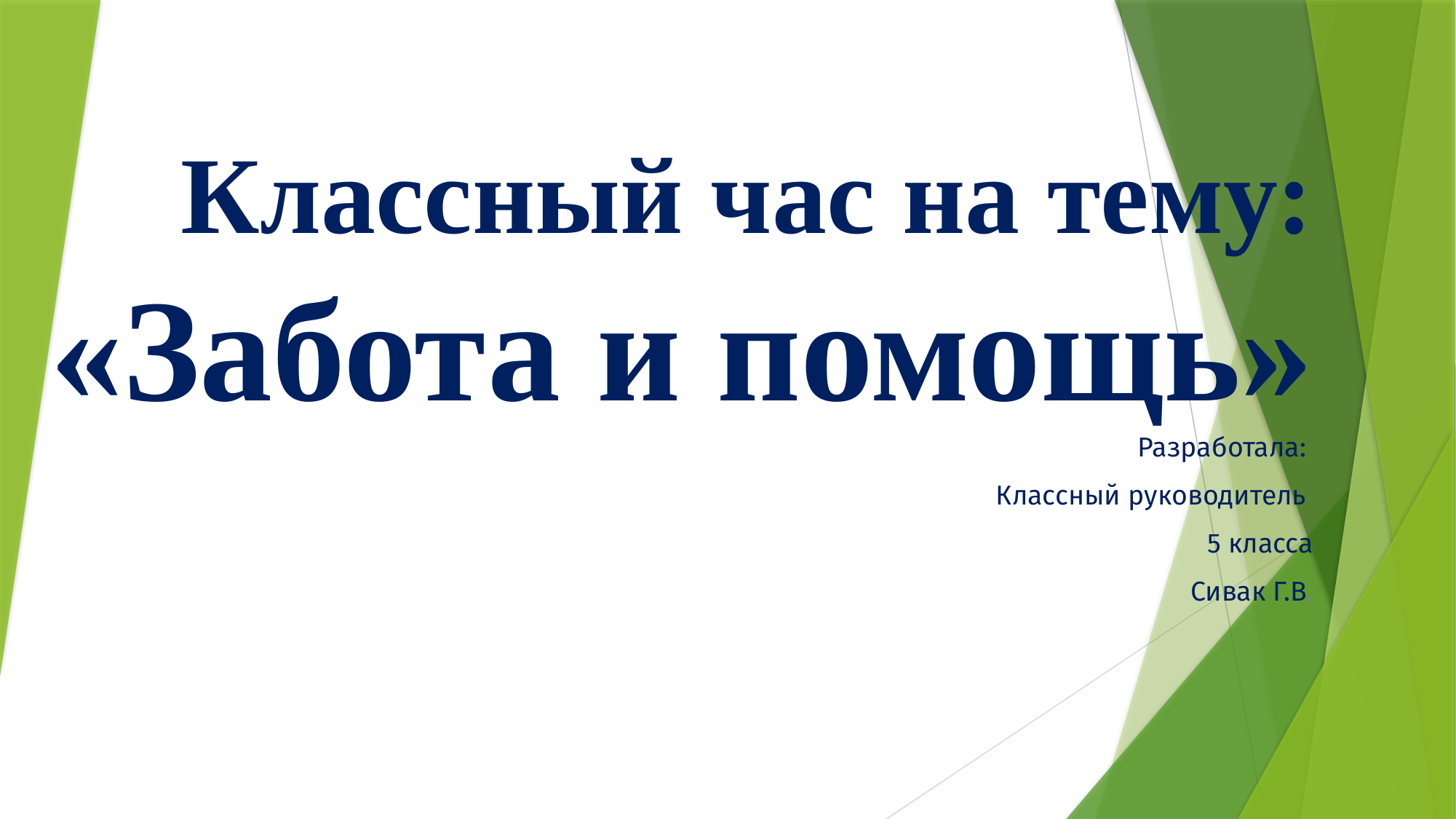

Классный час на тему:
«Забота и помощь»
Разработала:
Классный руководитель
5 класса
Сивак Г.В.
#